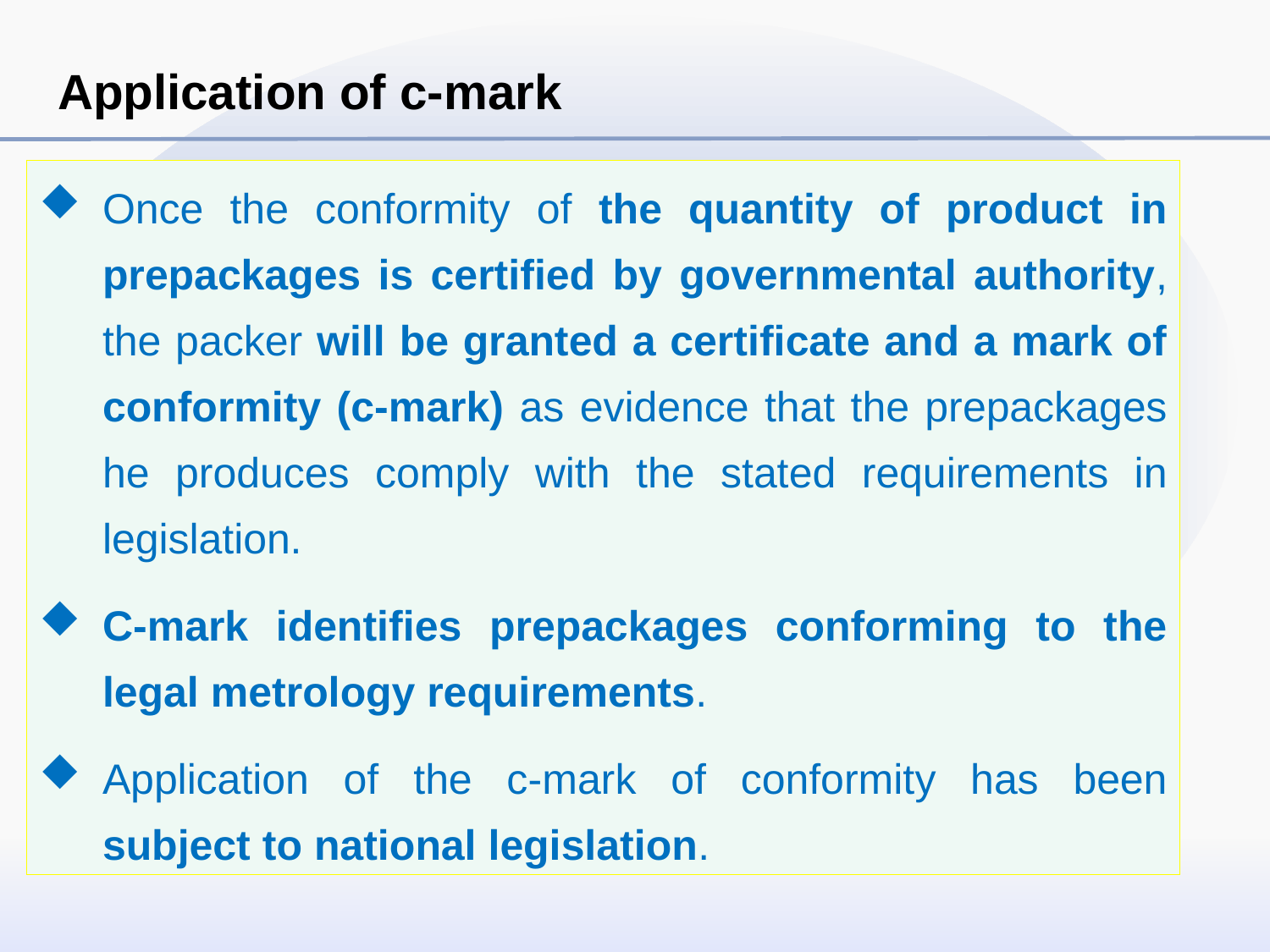

Application of c-mark
Once the conformity of the quantity of product in prepackages is certified by governmental authority, the packer will be granted a certificate and a mark of conformity (c-mark) as evidence that the prepackages he produces comply with the stated requirements in legislation.
C-mark identifies prepackages conforming to the legal metrology requirements.
Application of the c-mark of conformity has been subject to national legislation.